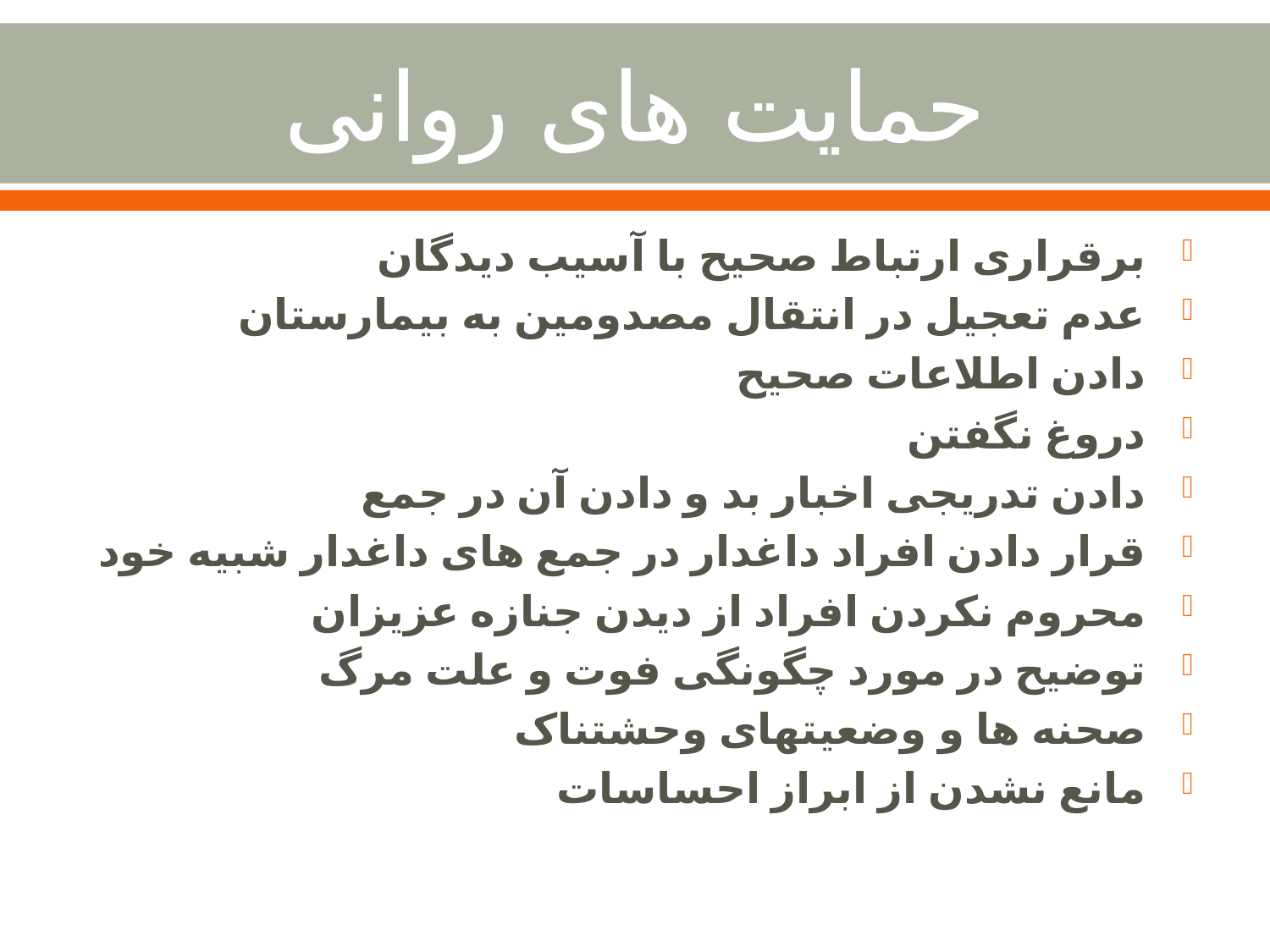

# حمایت های روانی
برقراری ارتباط صحیح با آسیب دیدگان
عدم تعجیل در انتقال مصدومین به بیمارستان
دادن اطلاعات صحیح
دروغ نگفتن
دادن تدریجی اخبار بد و دادن آن در جمع
قرار دادن افراد داغدار در جمع های داغدار شبیه خود
محروم نکردن افراد از دیدن جنازه عزیزان
توضیح در مورد چگونگی فوت و علت مرگ
صحنه ها و وضعیتهای وحشتناک
مانع نشدن از ابراز احساسات